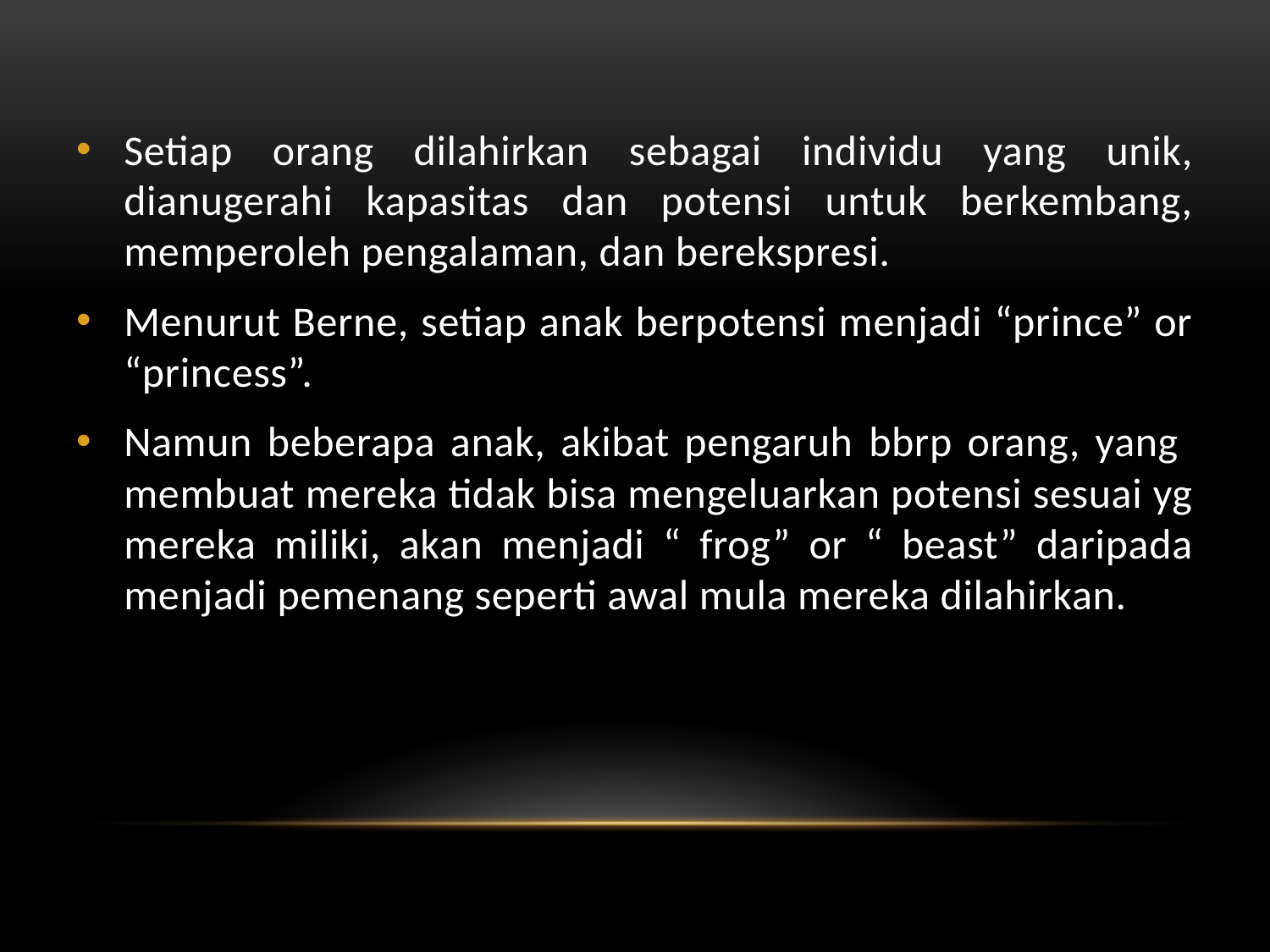

Setiap orang dilahirkan sebagai individu yang unik, dianugerahi kapasitas dan potensi untuk berkembang, memperoleh pengalaman, dan berekspresi.
Menurut Berne, setiap anak berpotensi menjadi “prince” or “princess”.
Namun beberapa anak, akibat pengaruh bbrp orang, yang  membuat mereka tidak bisa mengeluarkan potensi sesuai yg mereka miliki, akan menjadi “ frog” or “ beast” daripada menjadi pemenang seperti awal mula mereka dilahirkan.